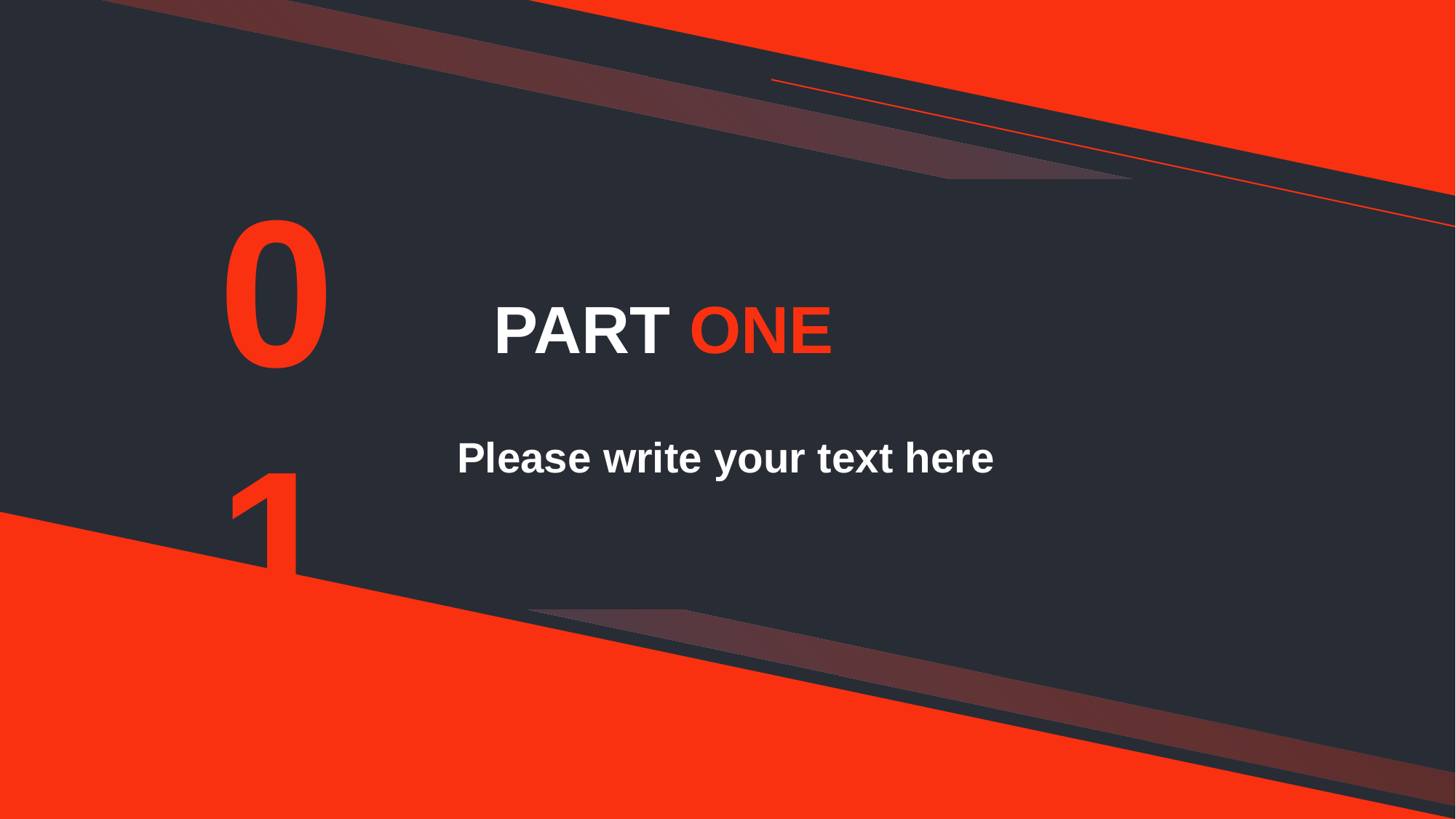

01
PART ONE
Please write your text here